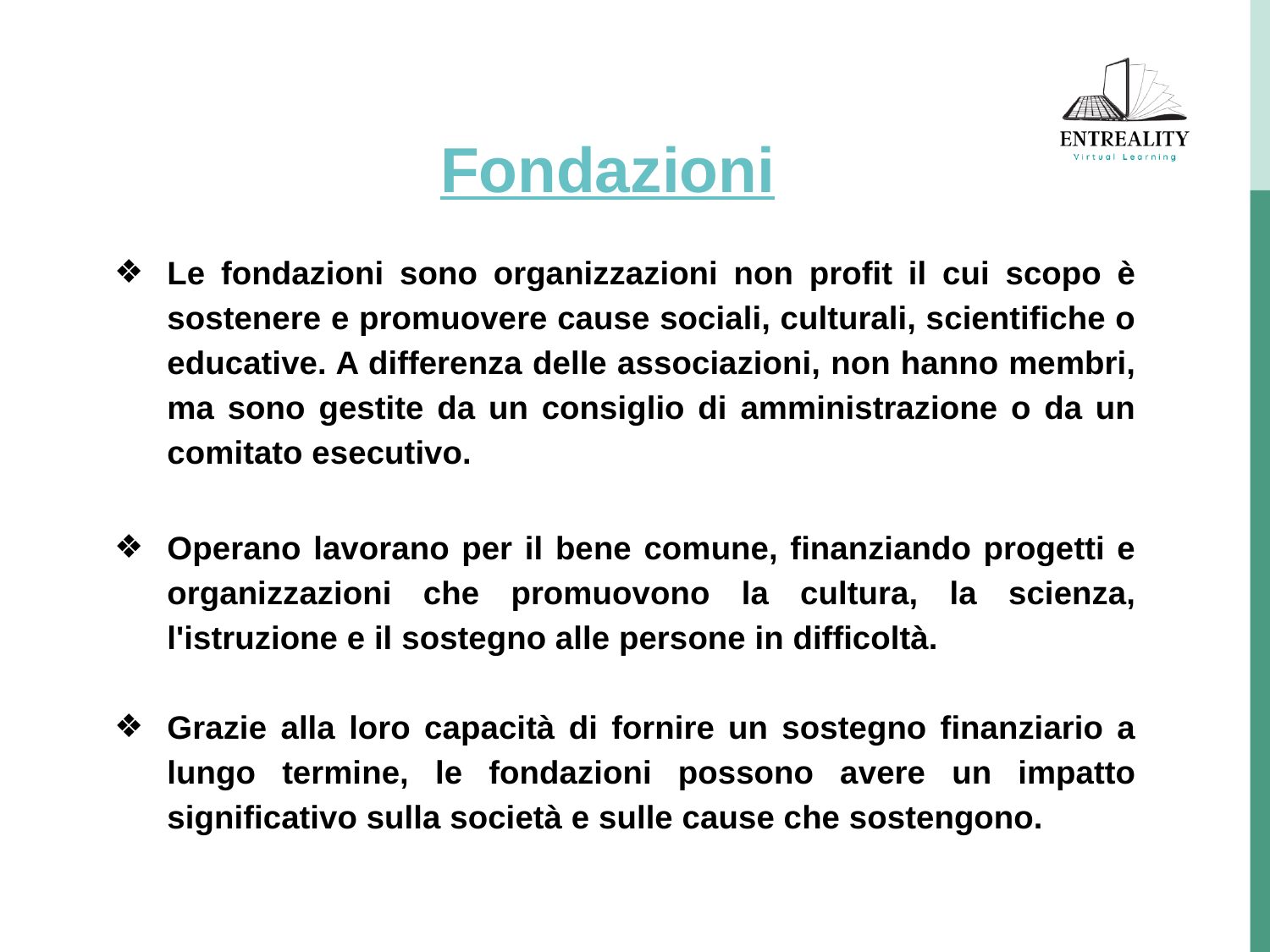

# Fondazioni
Le fondazioni sono organizzazioni non profit il cui scopo è sostenere e promuovere cause sociali, culturali, scientifiche o educative. A differenza delle associazioni, non hanno membri, ma sono gestite da un consiglio di amministrazione o da un comitato esecutivo.

Operano lavorano per il bene comune, finanziando progetti e organizzazioni che promuovono la cultura, la scienza, l'istruzione e il sostegno alle persone in difficoltà.

Grazie alla loro capacità di fornire un sostegno finanziario a lungo termine, le fondazioni possono avere un impatto significativo sulla società e sulle cause che sostengono.